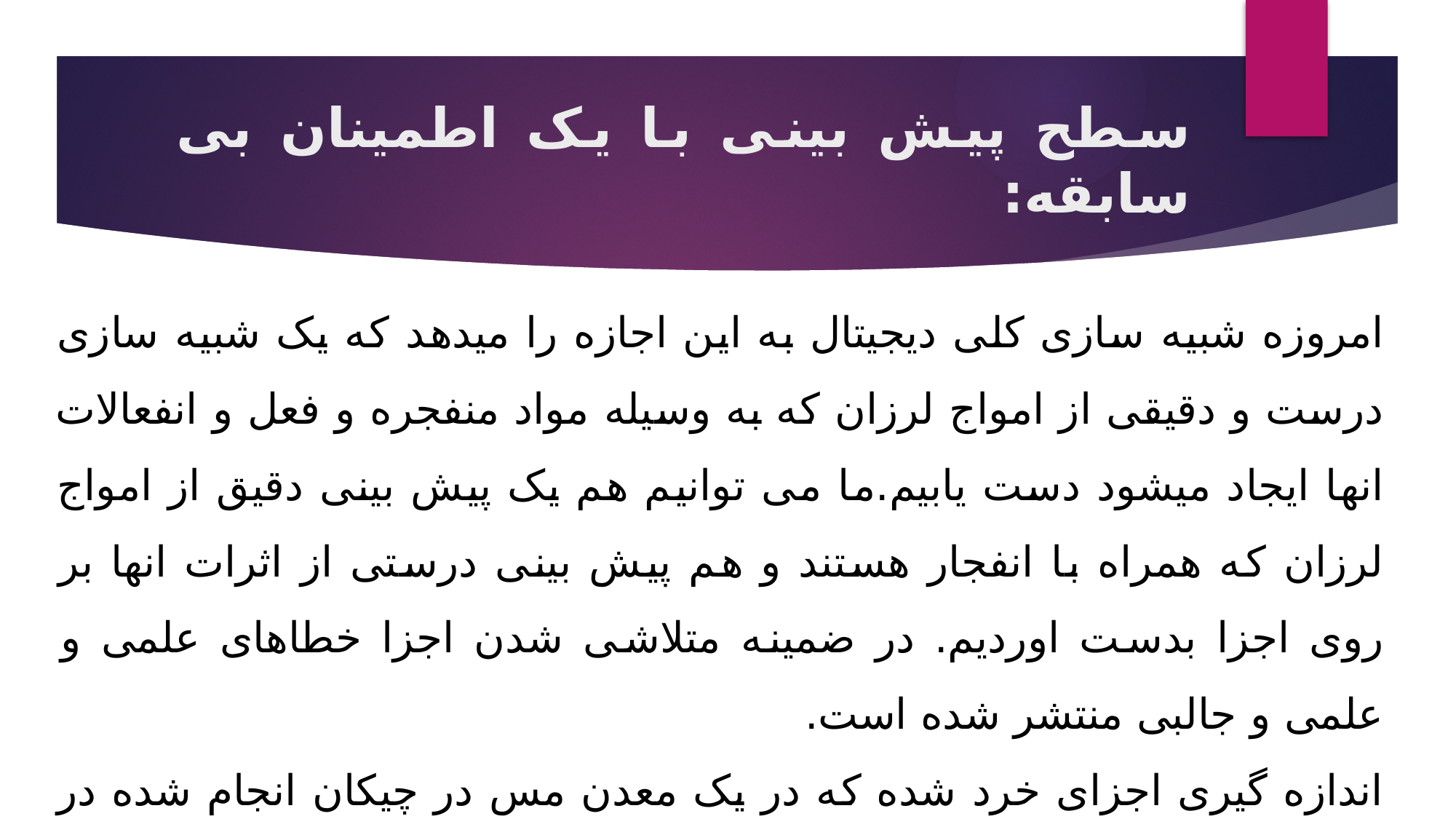

# سطح پیش بینی با یک اطمینان بی سابقه:
امروزه شبیه سازی کلی دیجیتال به این اجازه را میدهد که یک شبیه سازی درست و دقیقی از امواج لرزان که به وسیله مواد منفجره و فعل و انفعالات انها ایجاد میشود دست یابیم.ما می توانیم هم یک پیش بینی دقیق از امواج لرزان که همراه با انفجار هستند و هم پیش بینی درستی از اثرات انها بر روی اجزا بدست اوردیم. در ضمینه متلاشی شدن اجزا خطاهای علمی و علمی و جالبی منتشر شده است.
اندازه گیری اجزای خرد شده که در یک معدن مس در چیکان انجام شده در سال 2006 مربوط به کاربرد تکنیک های تجزیه و تحلیل فتو گرافریک و منابع گسترده سر انفجار بالغ بر یک میلیون تن می رسد. شبیه سازی انفجار n که از یک شیوه استقراری یعنی پی بردن از معلول به علت انجام شده است.